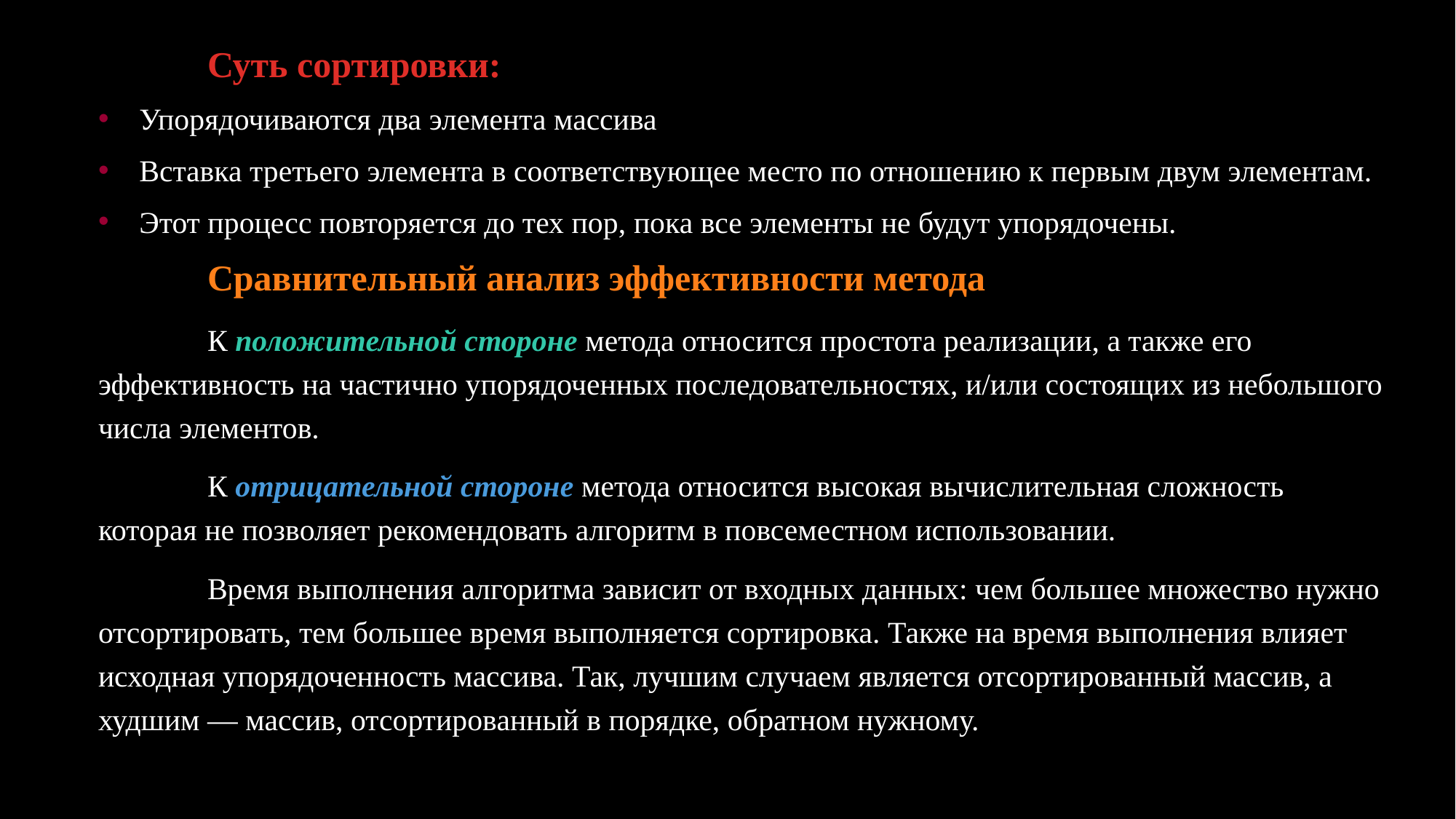

Суть сортировки:
Упорядочиваются два элемента массива
Вставка третьего элемента в соответствующее место по отношению к первым двум элементам.
Этот процесс повторяется до тех пор, пока все элементы не будут упорядочены.
	Сравнительный анализ эффективности метода
	К положительной стороне метода относится простота реализации, а также его эффективность на частично упорядоченных последовательностях, и/или состоящих из небольшого числа элементов.
	К отрицательной стороне метода относится высокая вычислительная сложность которая не позволяет рекомендовать алгоритм в повсеместном использовании.
	Время выполнения алгоритма зависит от входных данных: чем большее множество нужно отсортировать, тем большее время выполняется сортировка. Также на время выполнения влияет исходная упорядоченность массива. Так, лучшим случаем является отсортированный массив, а худшим — массив, отсортированный в порядке, обратном нужному.